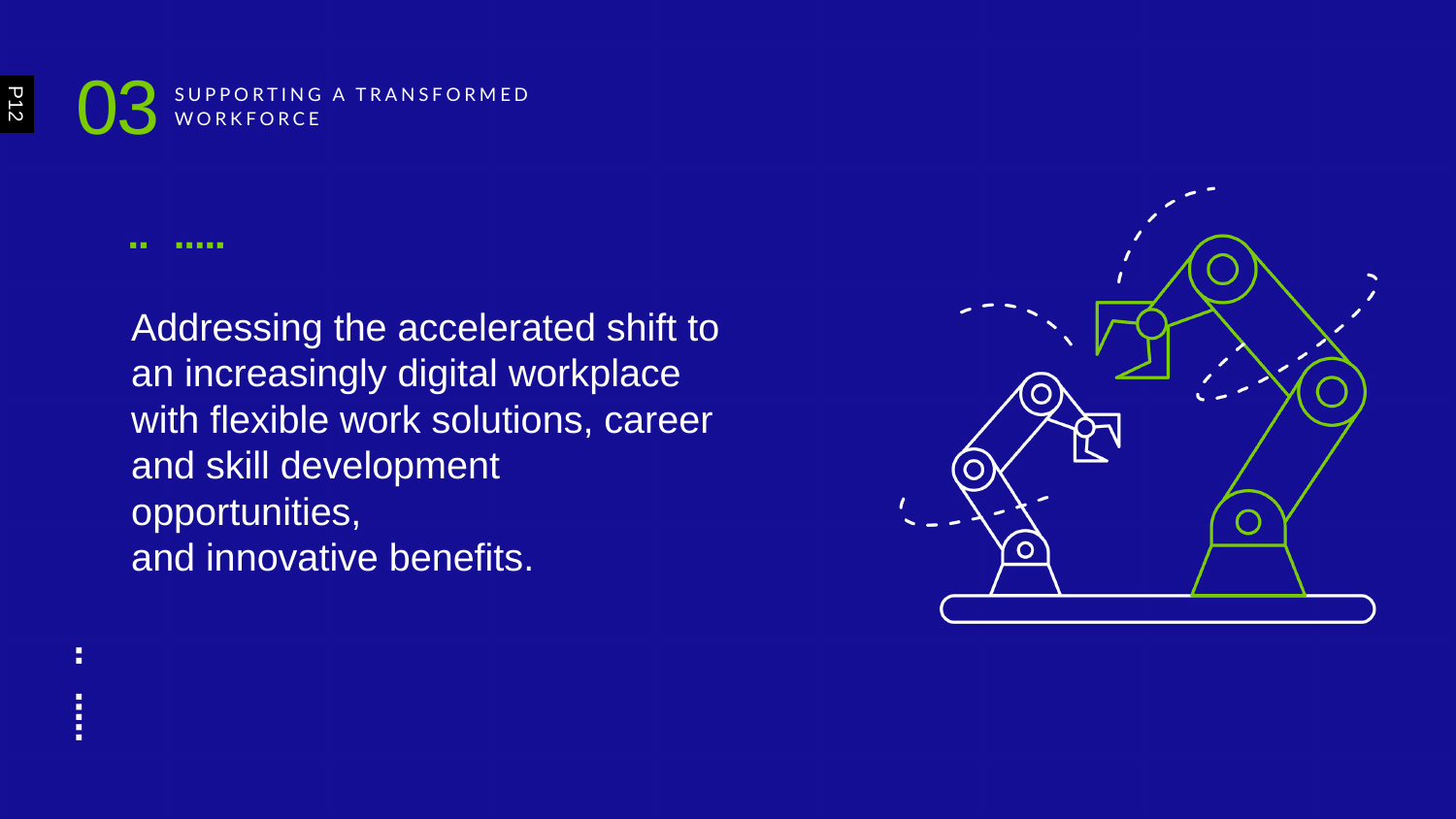

03
SUPPORTING A TRANSFORMED
WORKFORCE
P12
Addressing the accelerated shift to
an increasingly digital workplace
with flexible work solutions, career and skill development opportunities,
and innovative benefits.